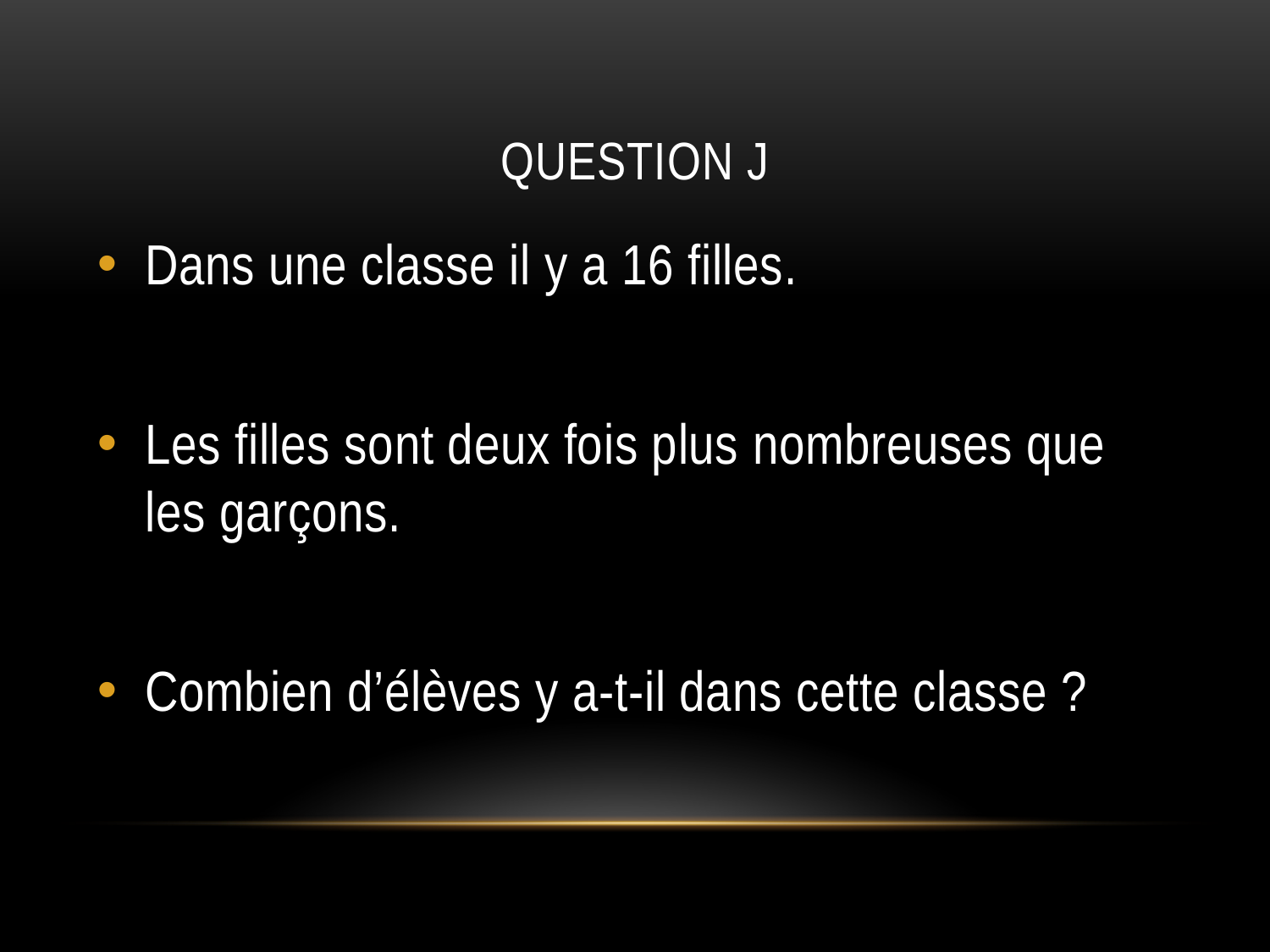

# QUESTION J
Dans une classe il y a 16 filles.

Les filles sont deux fois plus nombreuses que les garçons.

Combien d’élèves y a-t-il dans cette classe ?